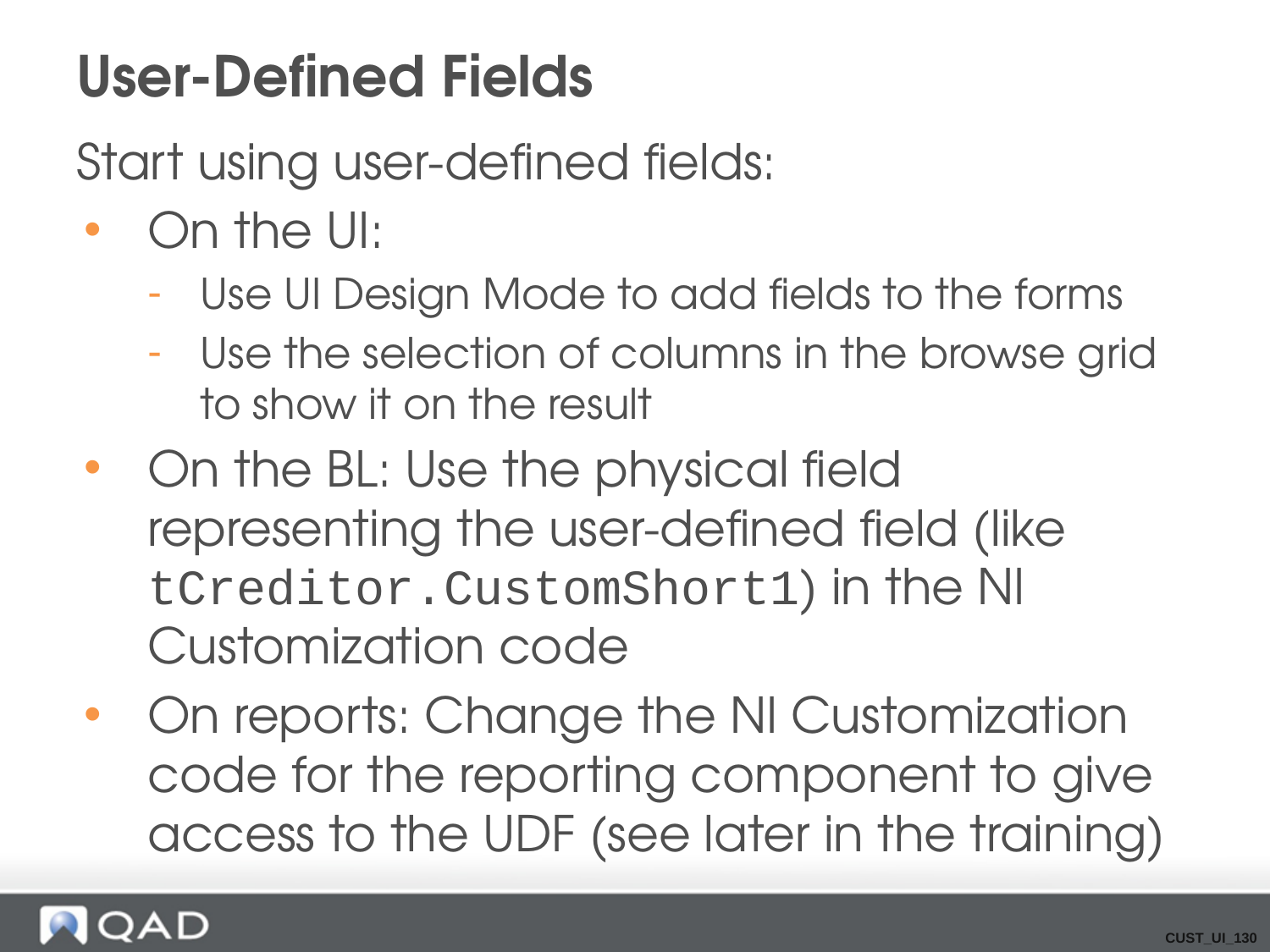

# User-Defined Fields
Start using user-defined fields:
On the UI:
Use UI Design Mode to add fields to the forms
Use the selection of columns in the browse grid to show it on the result
On the BL: Use the physical field representing the user-defined field (like tCreditor.CustomShort1) in the NI Customization code
On reports: Change the NI Customization code for the reporting component to give access to the UDF (see later in the training)
 CUST_UI_130